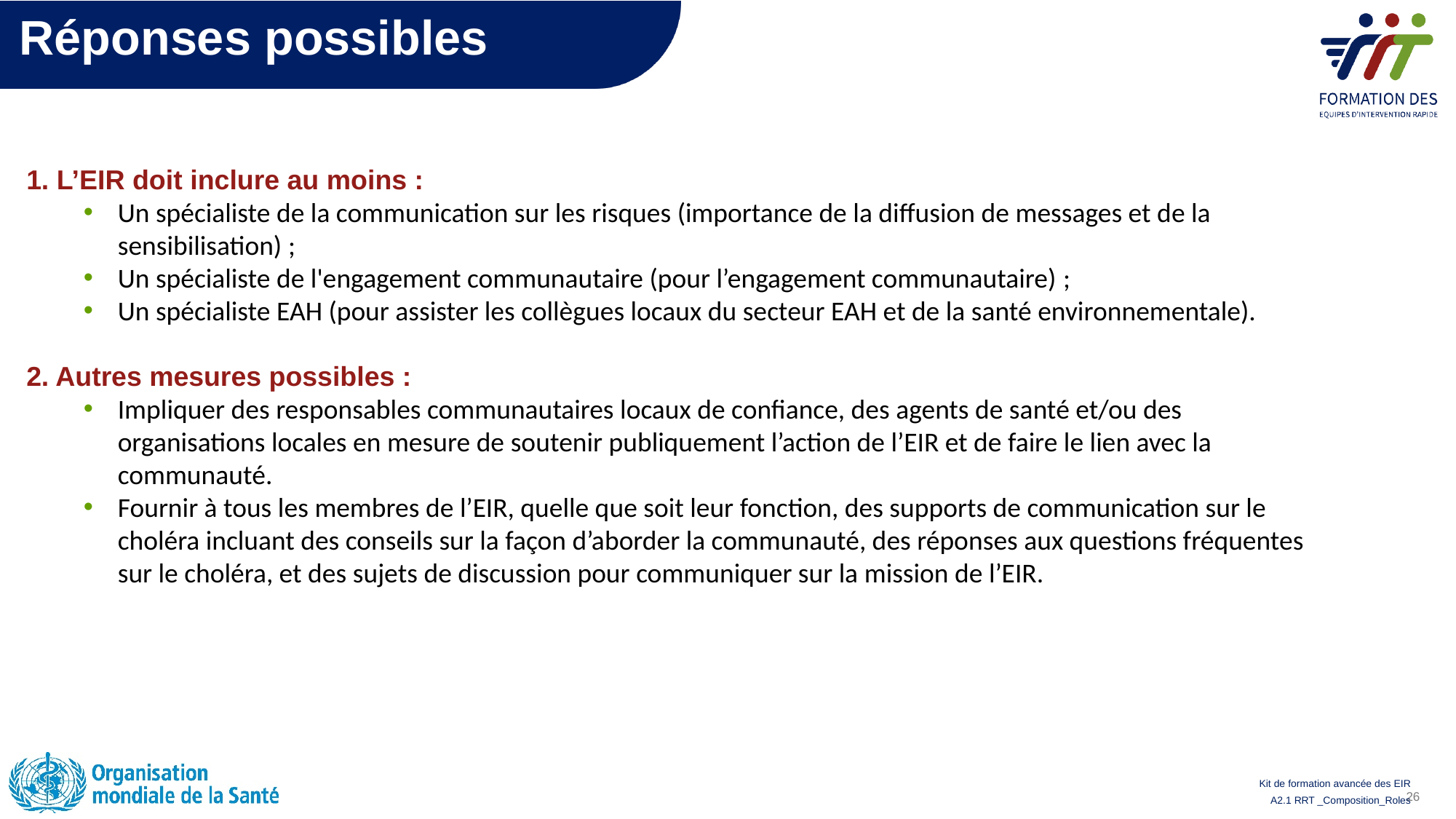

Réponses possibles
1. L’EIR doit inclure au moins :
Un spécialiste de la communication sur les risques (importance de la diffusion de messages et de la sensibilisation) ;
Un spécialiste de l'engagement communautaire (pour l’engagement communautaire) ;
Un spécialiste EAH (pour assister les collègues locaux du secteur EAH et de la santé environnementale).

2. Autres mesures possibles :
Impliquer des responsables communautaires locaux de confiance, des agents de santé et/ou des organisations locales en mesure de soutenir publiquement l’action de l’EIR et de faire le lien avec la communauté.
Fournir à tous les membres de l’EIR, quelle que soit leur fonction, des supports de communication sur le choléra incluant des conseils sur la façon d’aborder la communauté, des réponses aux questions fréquentes sur le choléra, et des sujets de discussion pour communiquer sur la mission de l’EIR.